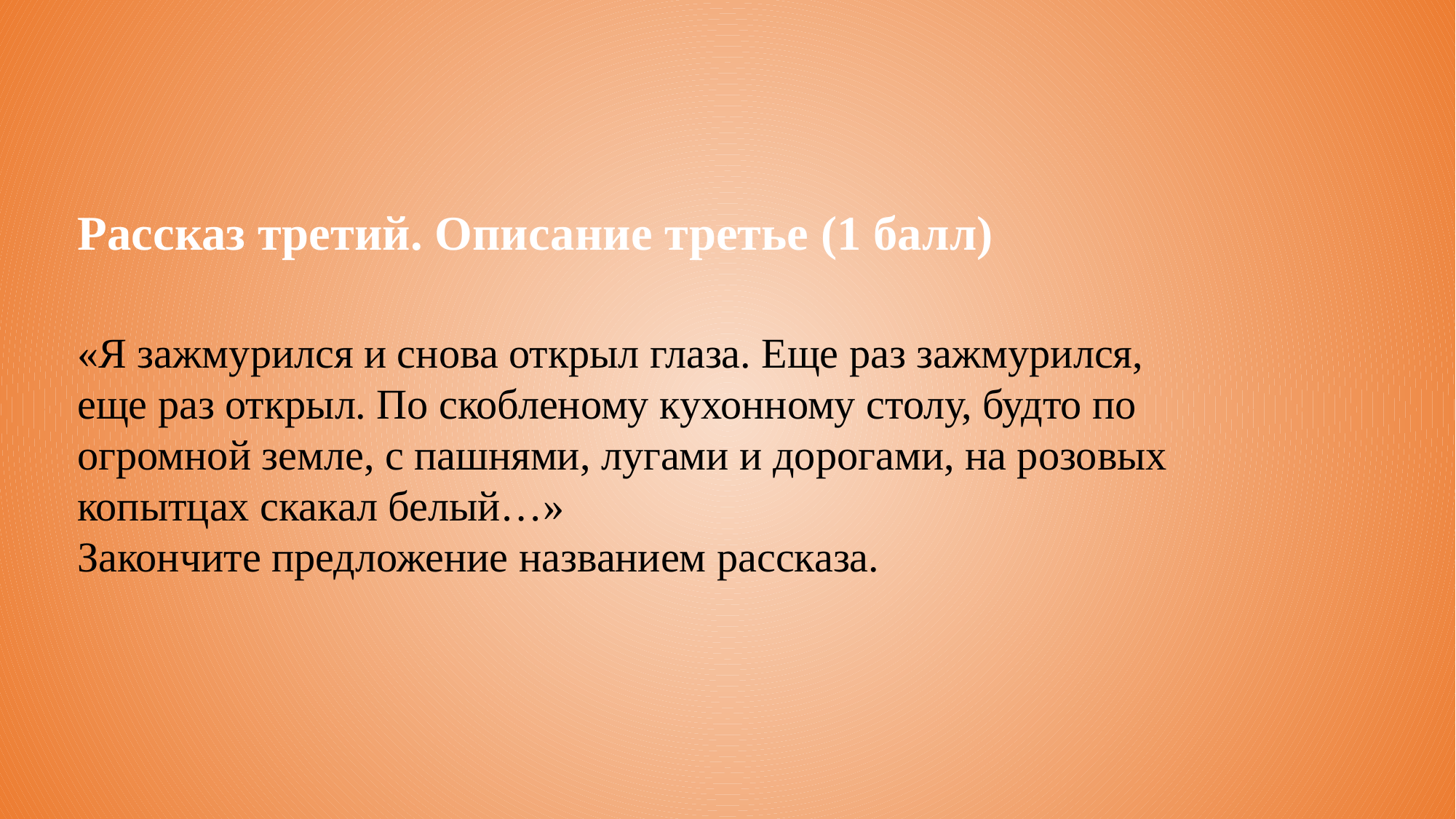

Рассказ третий. Описание третье (1 балл)

«Я зажмурился и снова открыл глаза. Еще раз зажмурился, еще раз открыл. По скобленому кухонному столу, будто по огромной земле, с пашнями, лугами и дорогами, на розовых копытцах скакал белый…»
Закончите предложение названием рассказа.